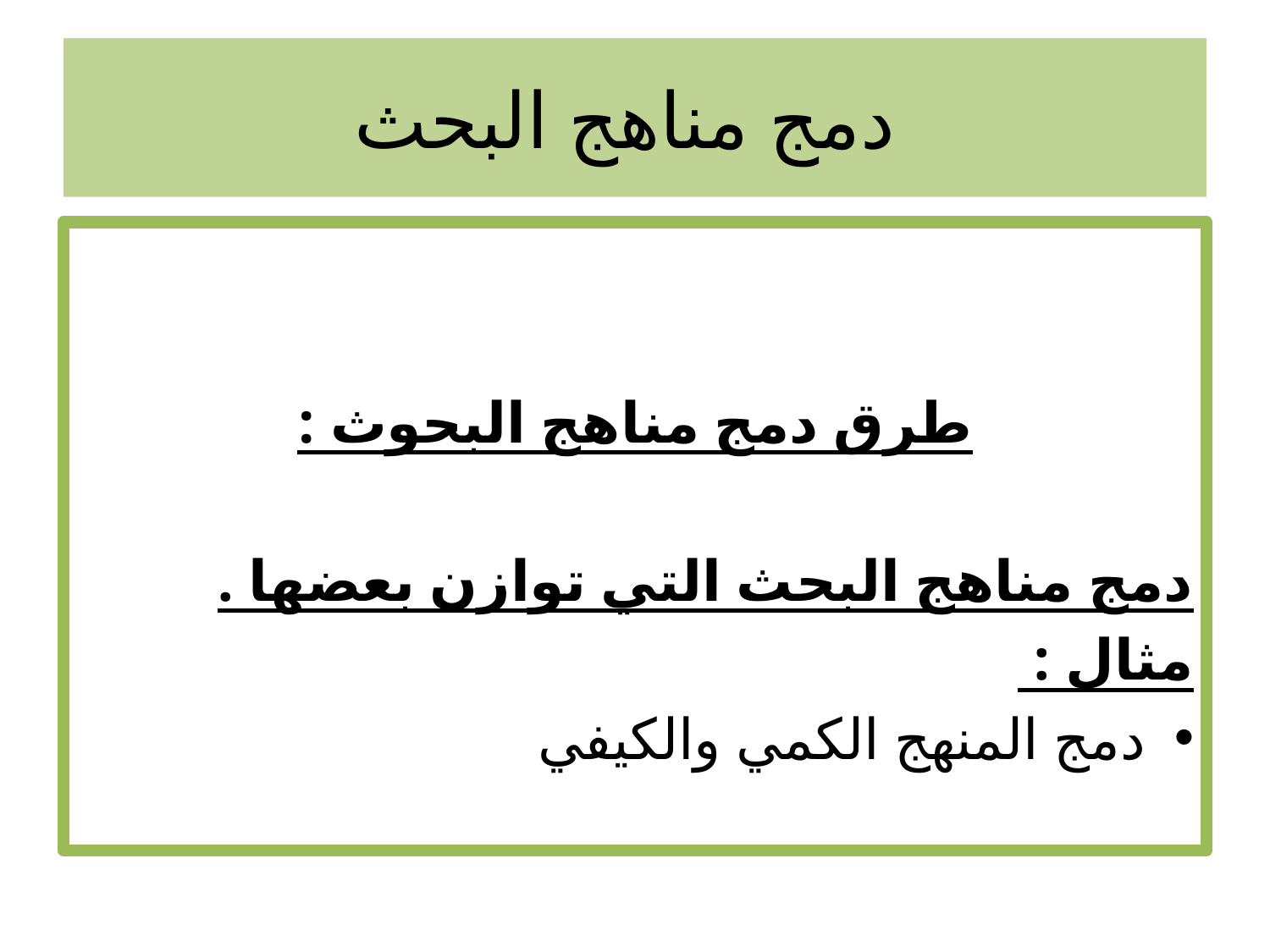

# دمج مناهج البحث

طرق دمج مناهج البحوث :

دمج مناهج البحث التي توازن بعضها .
مثال :
دمج المنهج الكمي والكيفي